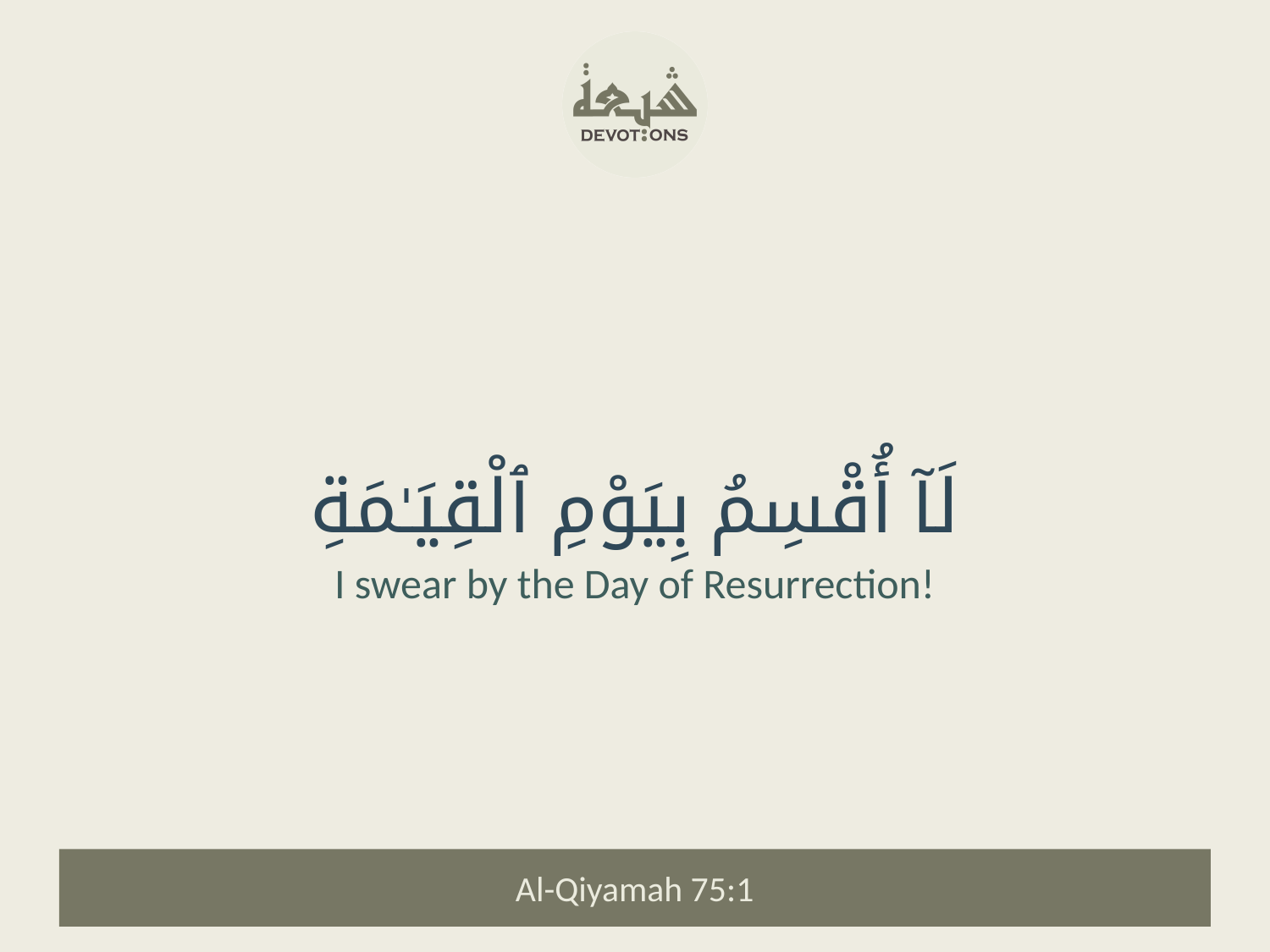

لَآ أُقْسِمُ بِيَوْمِ ٱلْقِيَـٰمَةِ
I swear by the Day of Resurrection!
Al-Qiyamah 75:1